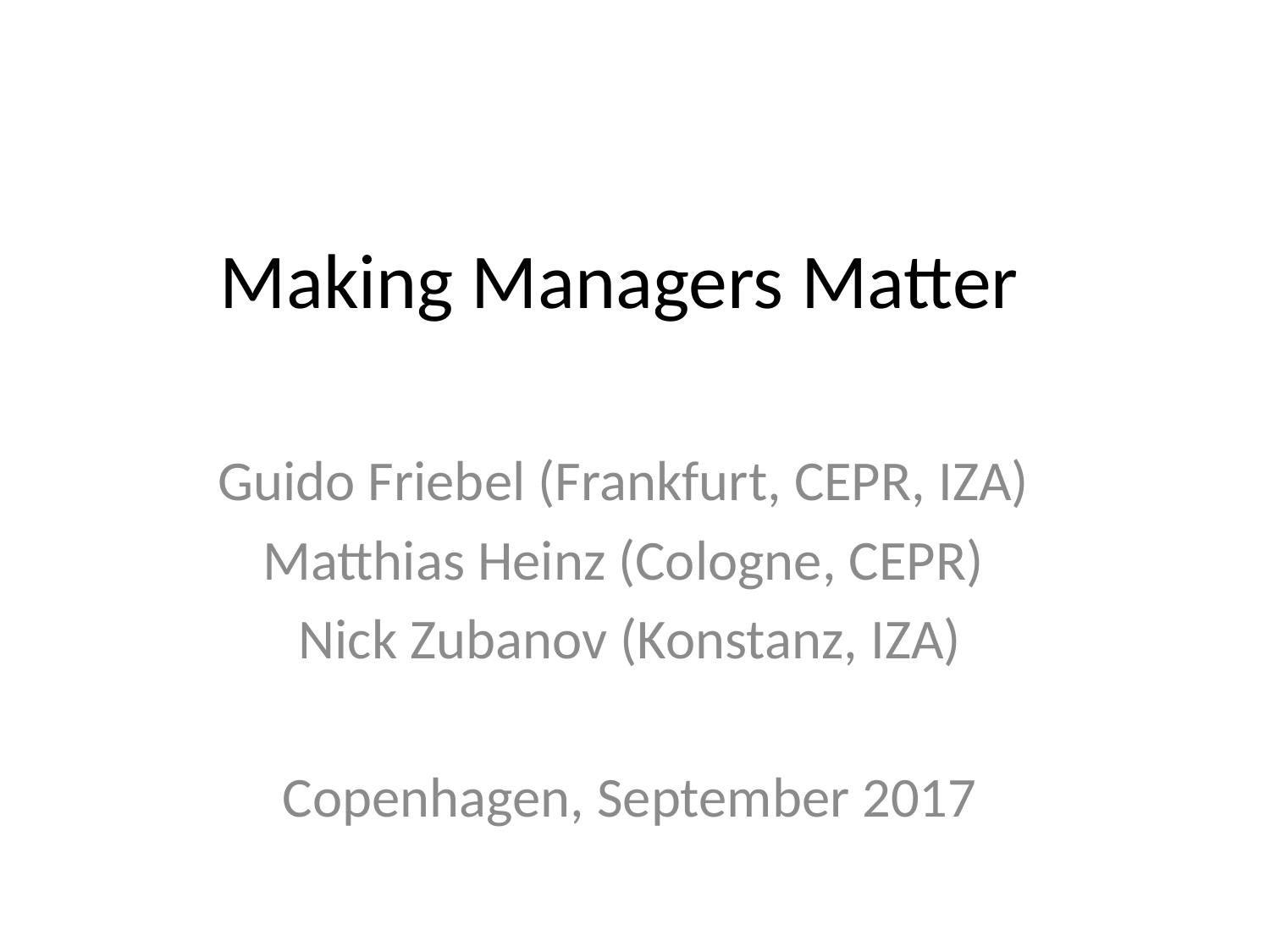

# Making Managers Matter
Guido Friebel (Frankfurt, CEPR, IZA)
Matthias Heinz (Cologne, CEPR)
Nick Zubanov (Konstanz, IZA)

Copenhagen, September 2017